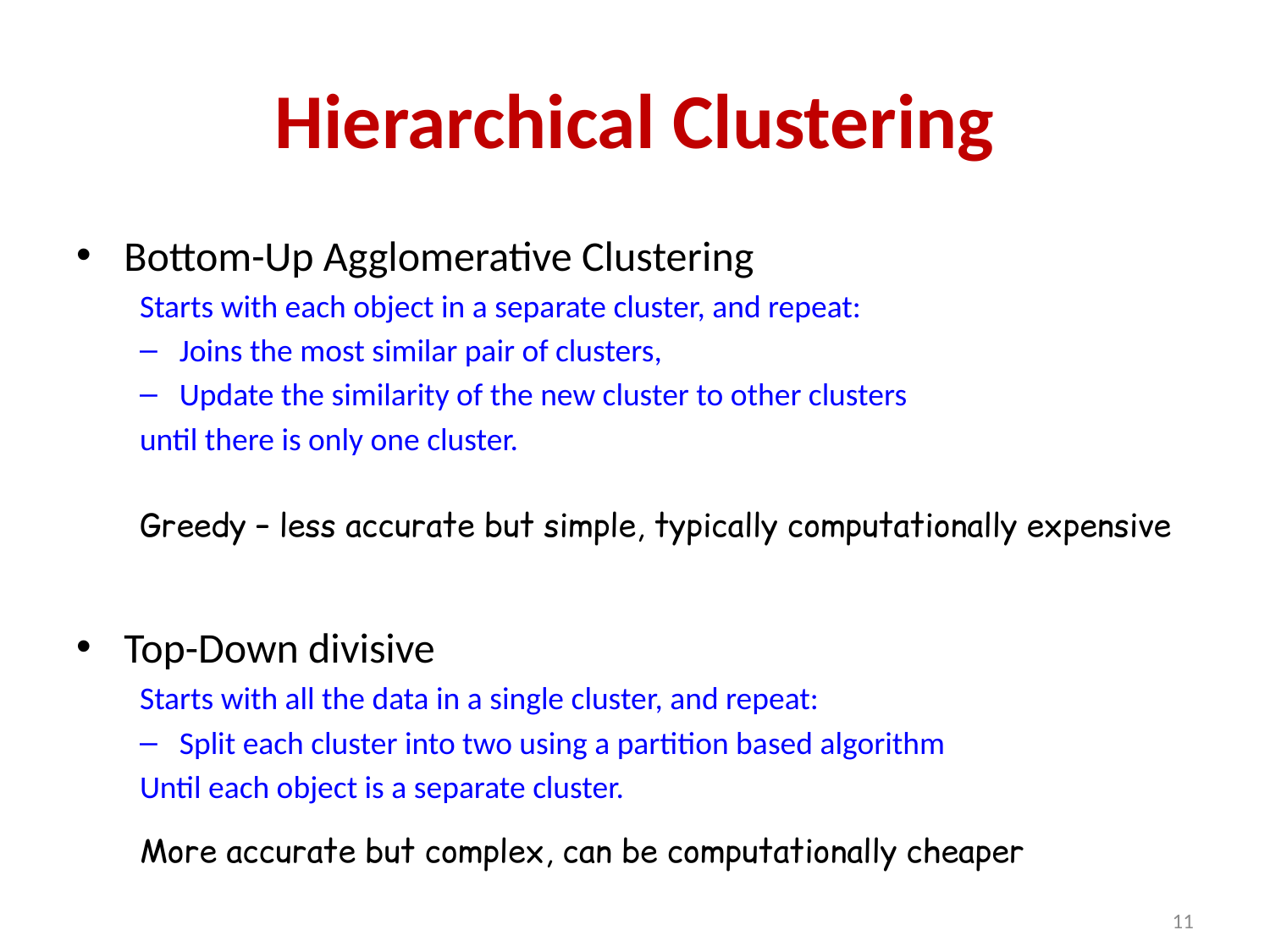

# Hierarchical Clustering
Bottom-Up Agglomerative Clustering
Starts with each object in a separate cluster, and repeat:
Joins the most similar pair of clusters,
Update the similarity of the new cluster to other clusters
until there is only one cluster.

Greedy – less accurate but simple, typically computationally expensive

Top-Down divisive
Starts with all the data in a single cluster, and repeat:
Split each cluster into two using a partition based algorithm
Until each object is a separate cluster.

More accurate but complex, can be computationally cheaper

11